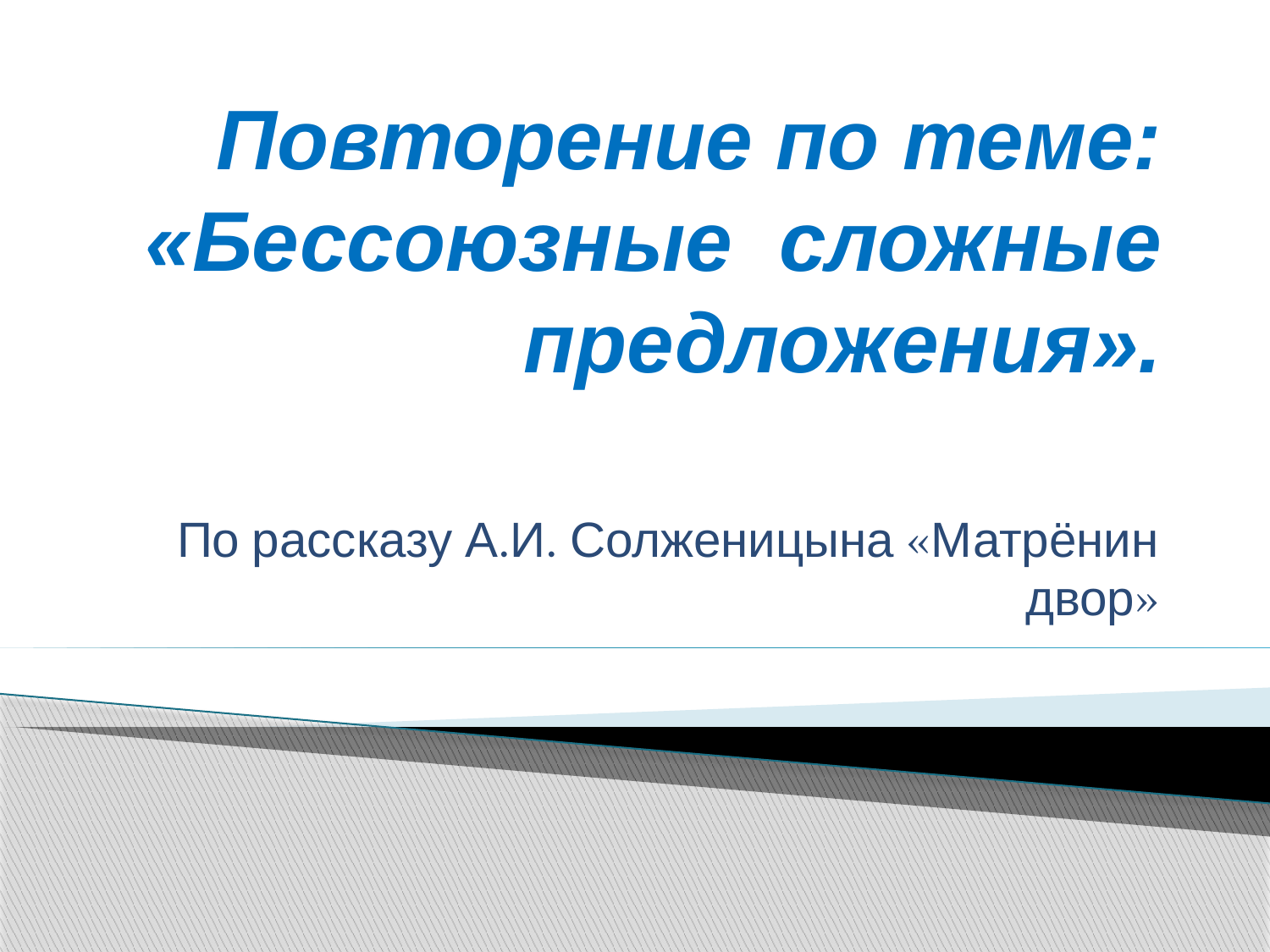

# Повторение по теме: «Бессоюзные  сложные предложения».
По рассказу А.И. Солженицына «Матрёнин двор»